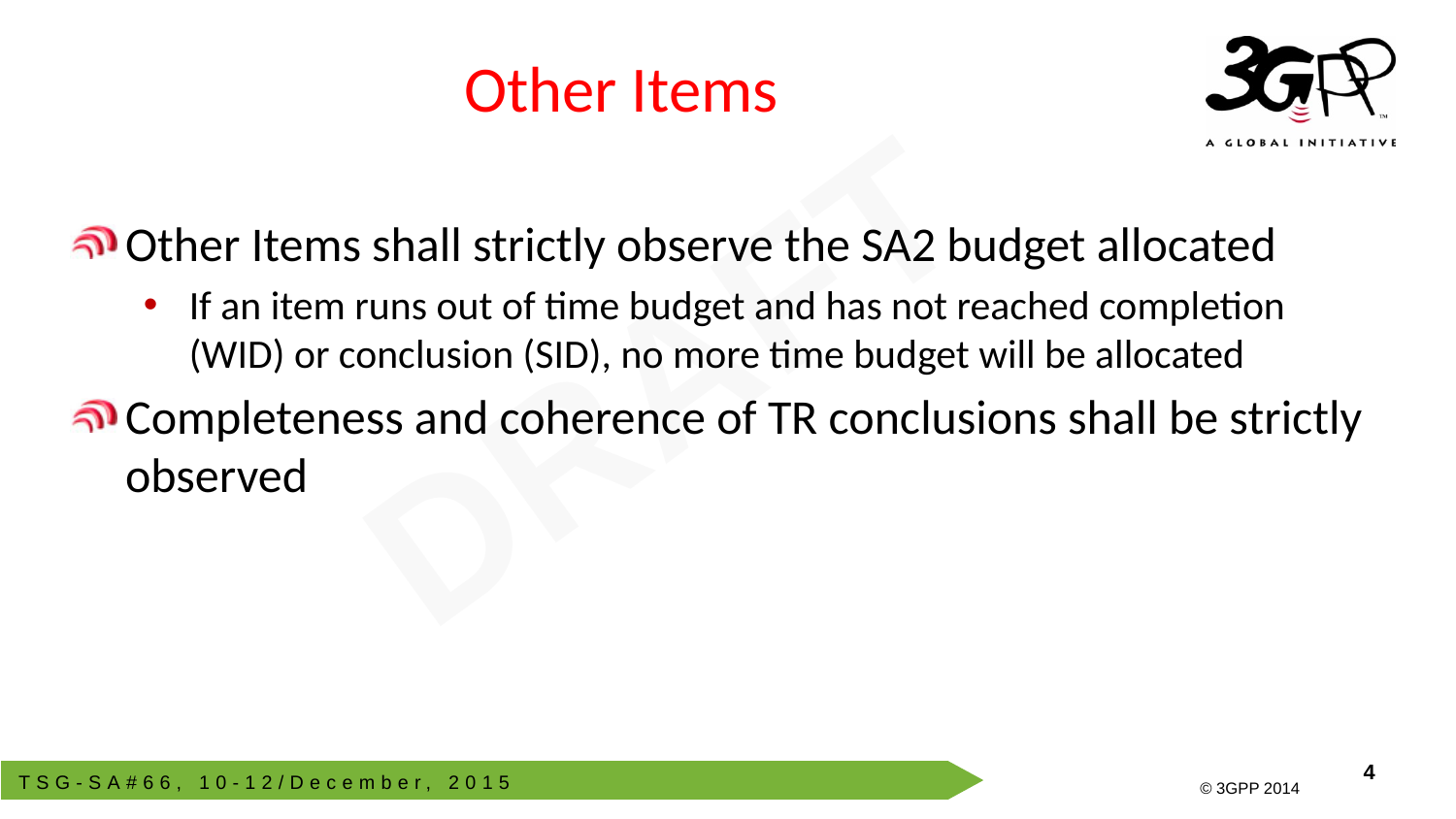

# Other Items

Other Items shall strictly observe the SA2 budget allocated
If an item runs out of time budget and has not reached completion (WID) or conclusion (SID), no more time budget will be allocated
Completeness and coherence of TR conclusions shall be strictly observed

DRAFT